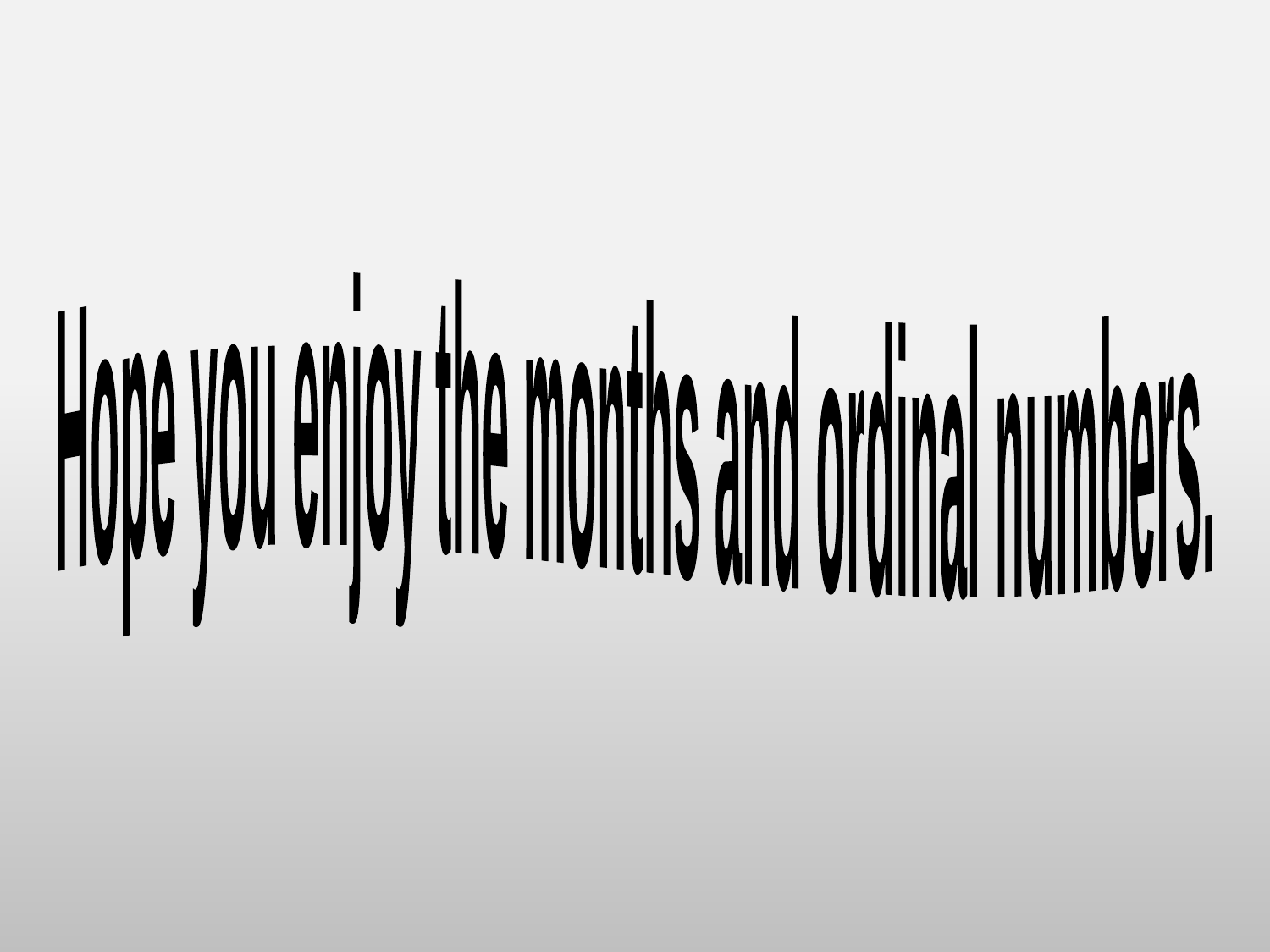

Hope you enjoy the months and ordinal numbers.
Sing a song >click here<